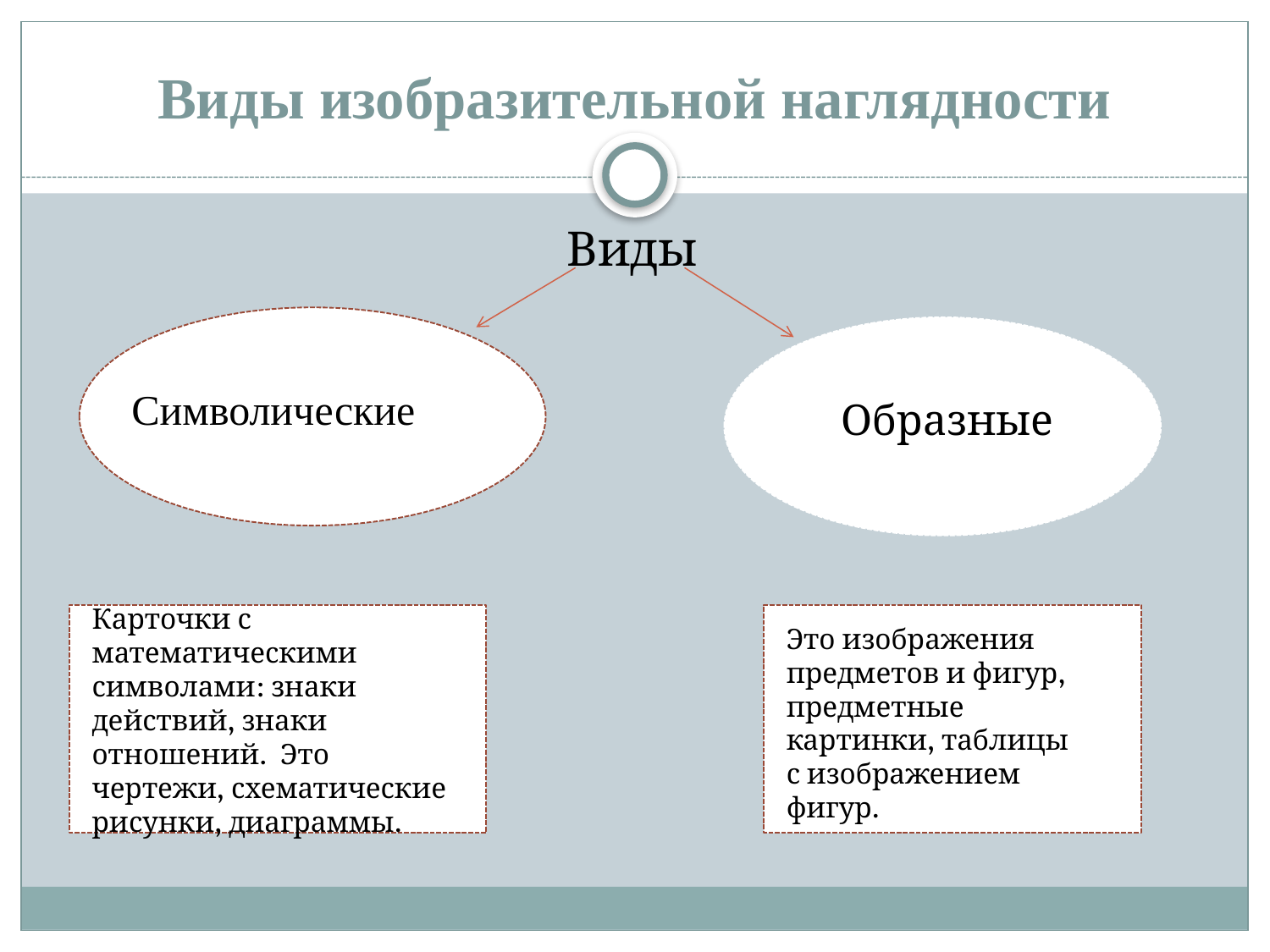

# Виды изобразительной наглядности
Виды

Символические
Образные
Карточки с  математическими символами: знаки действий, знаки отношений.  Это чертежи, схематические рисунки, диаграммы.

Это изображения предметов и фигур, предметные картинки, таблицы с изображением фигур.